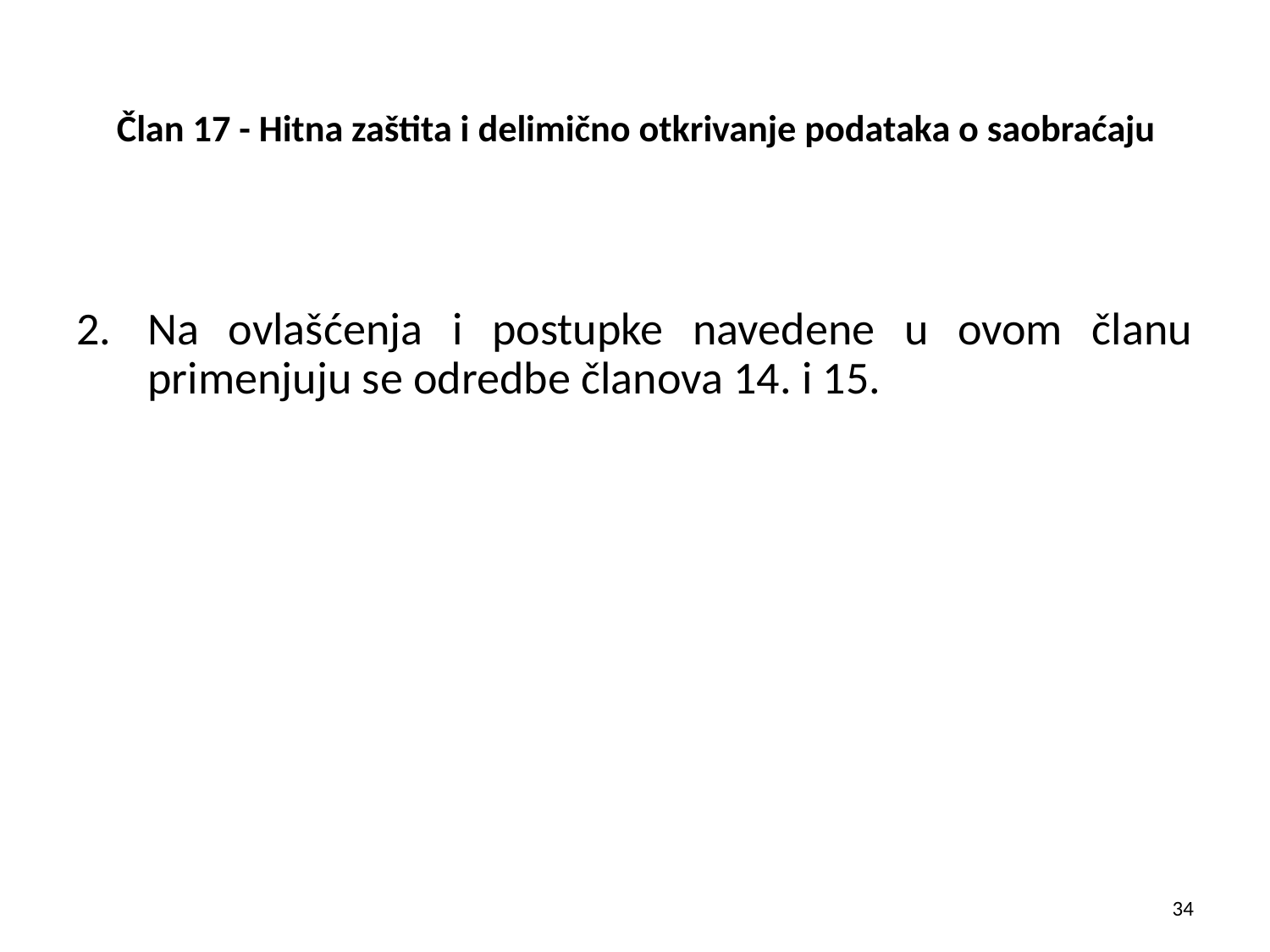

# Član 17 - Hitna zaštita i delimično otkrivanje podataka o saobraćaju
Na ovlašćenja i postupke navedene u ovom članu primenjuju se odredbe članova 14. i 15.
34